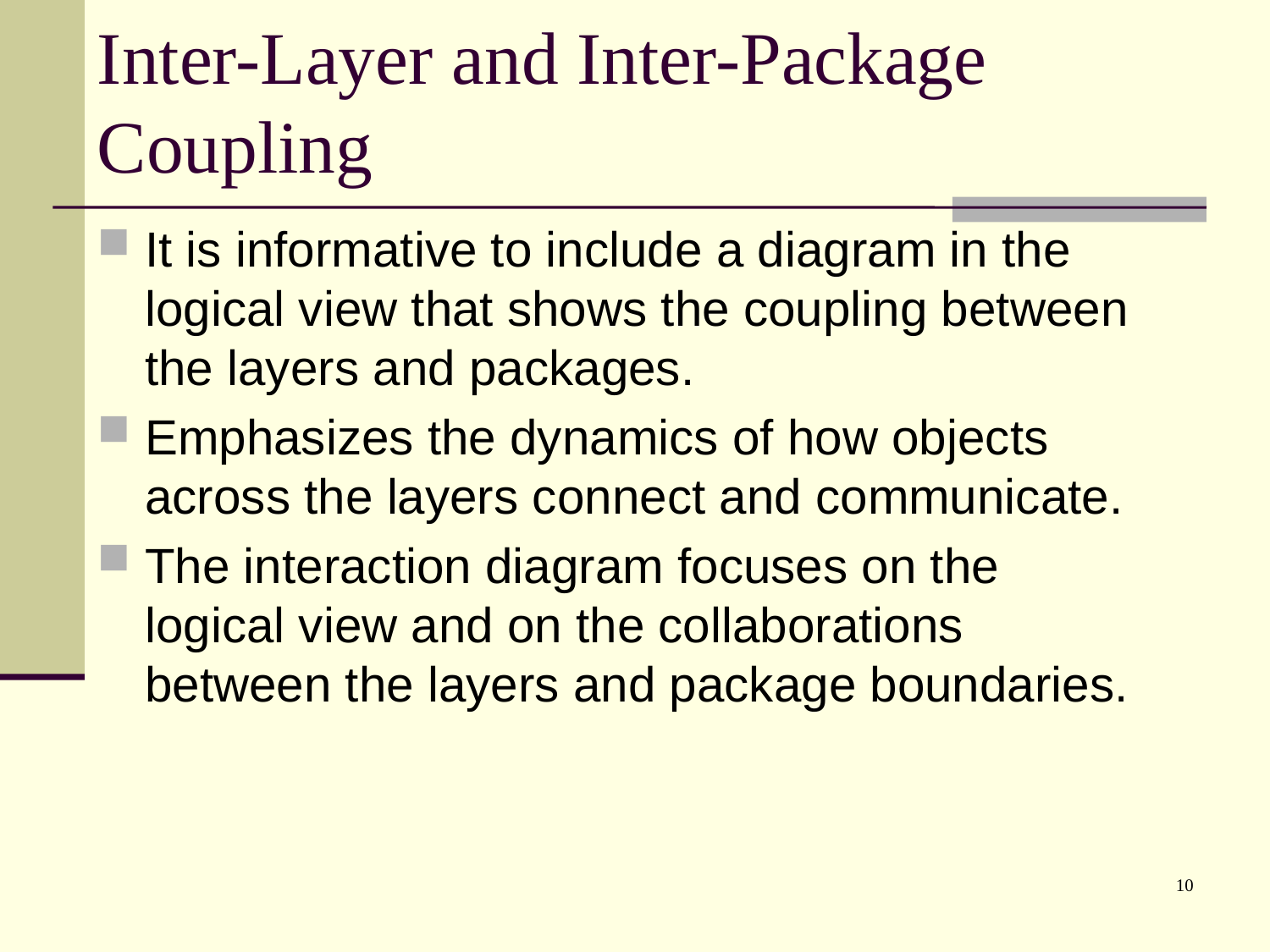

# Inter-Layer and Inter-Package Coupling
It is informative to include a diagram in the logical view that shows the coupling between the layers and packages.
Emphasizes the dynamics of how objects across the layers connect and communicate.
The interaction diagram focuses on the logical view and on the collaborations between the layers and package boundaries.

10